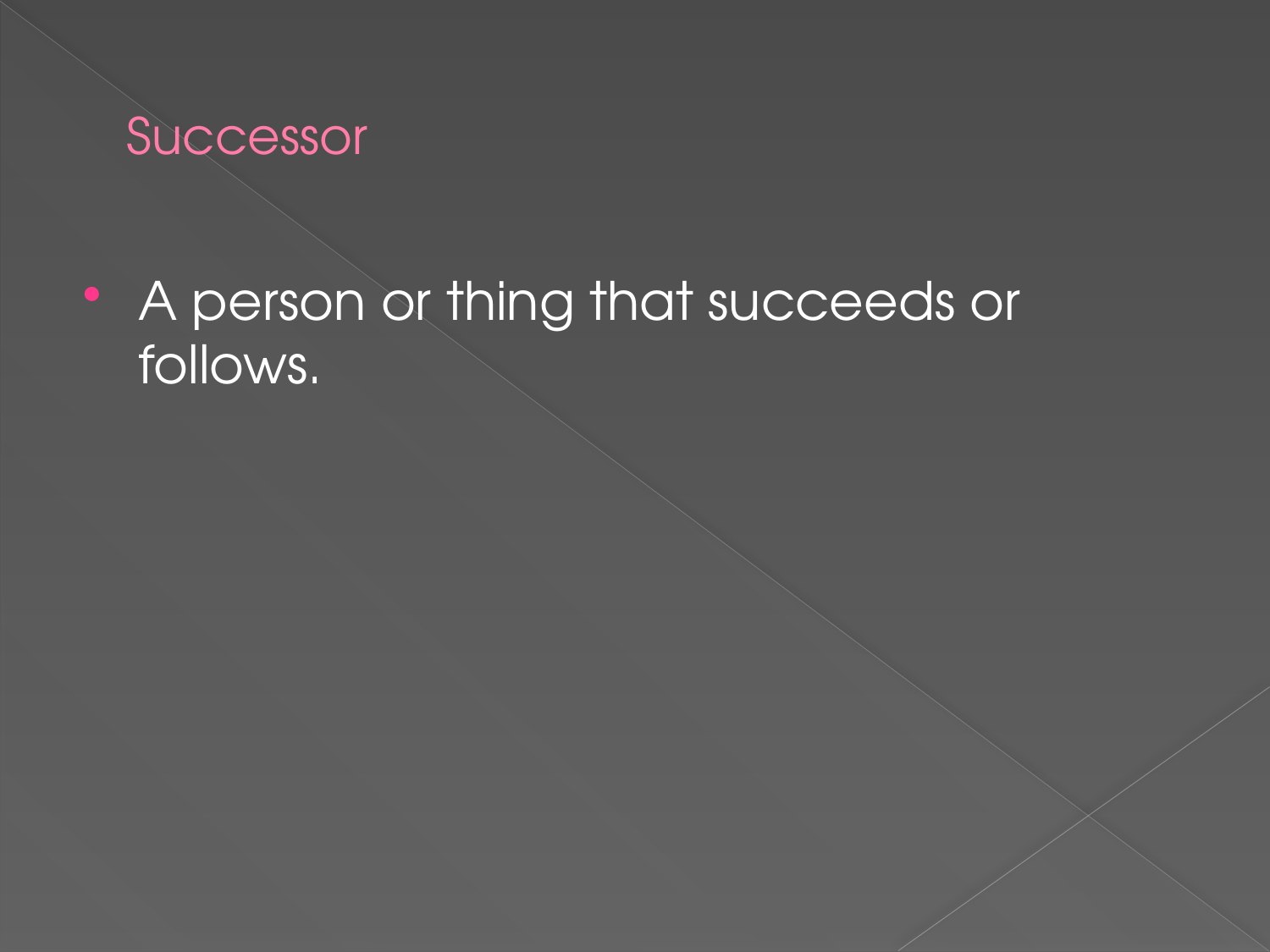

# Successor
A person or thing that succeeds or follows.